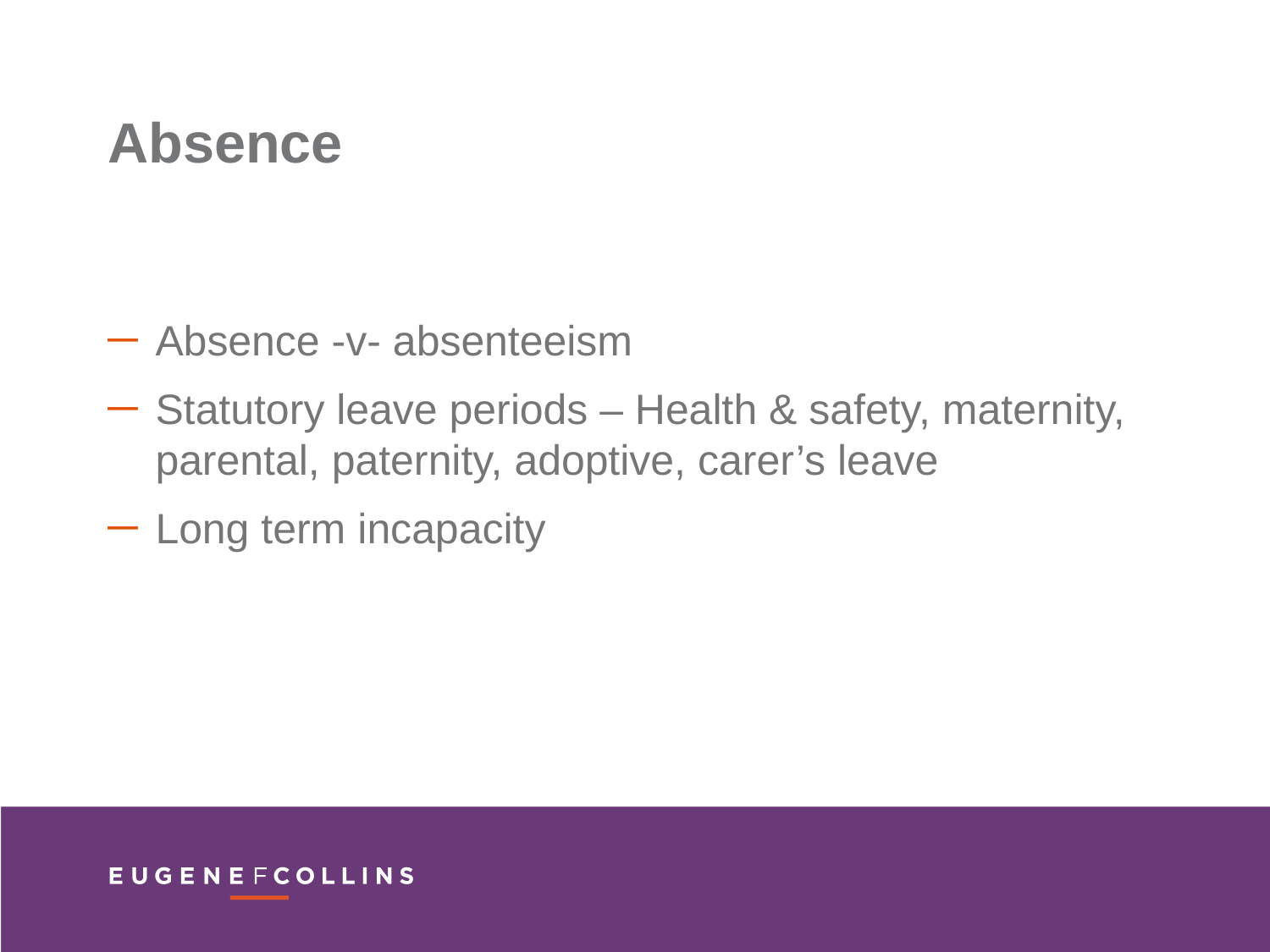

Absence
Absence -v- absenteeism
Statutory leave periods – Health & safety, maternity, parental, paternity, adoptive, carer’s leave
Long term incapacity